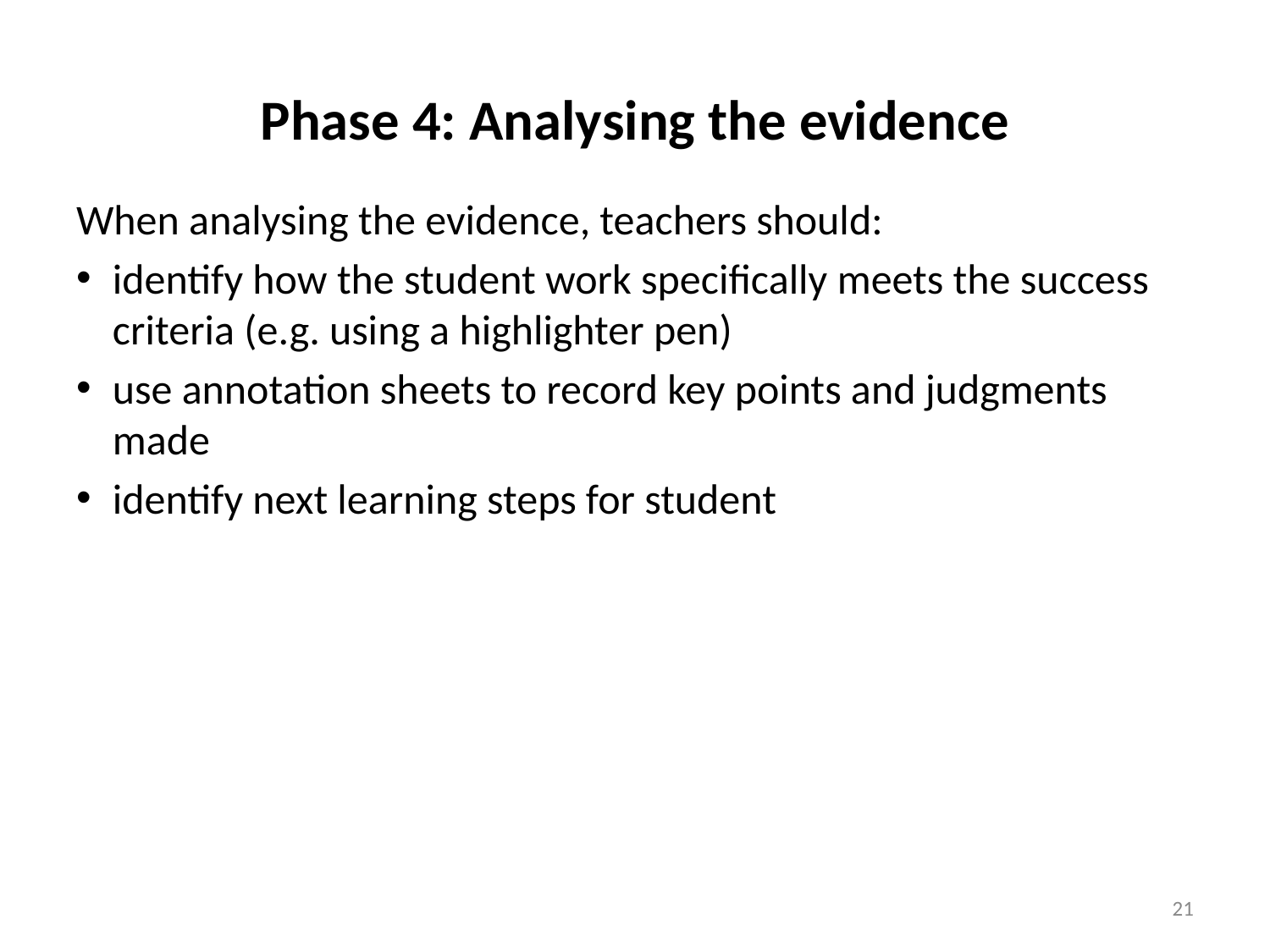

Phase 4: Analysing the evidence

When analysing the evidence, teachers should:
 	identify how the student work specifically meets the success 	criteria (e.g. using a highlighter pen)
 	use annotation sheets to record key points and judgments 	made
 	identify next learning steps for student

21